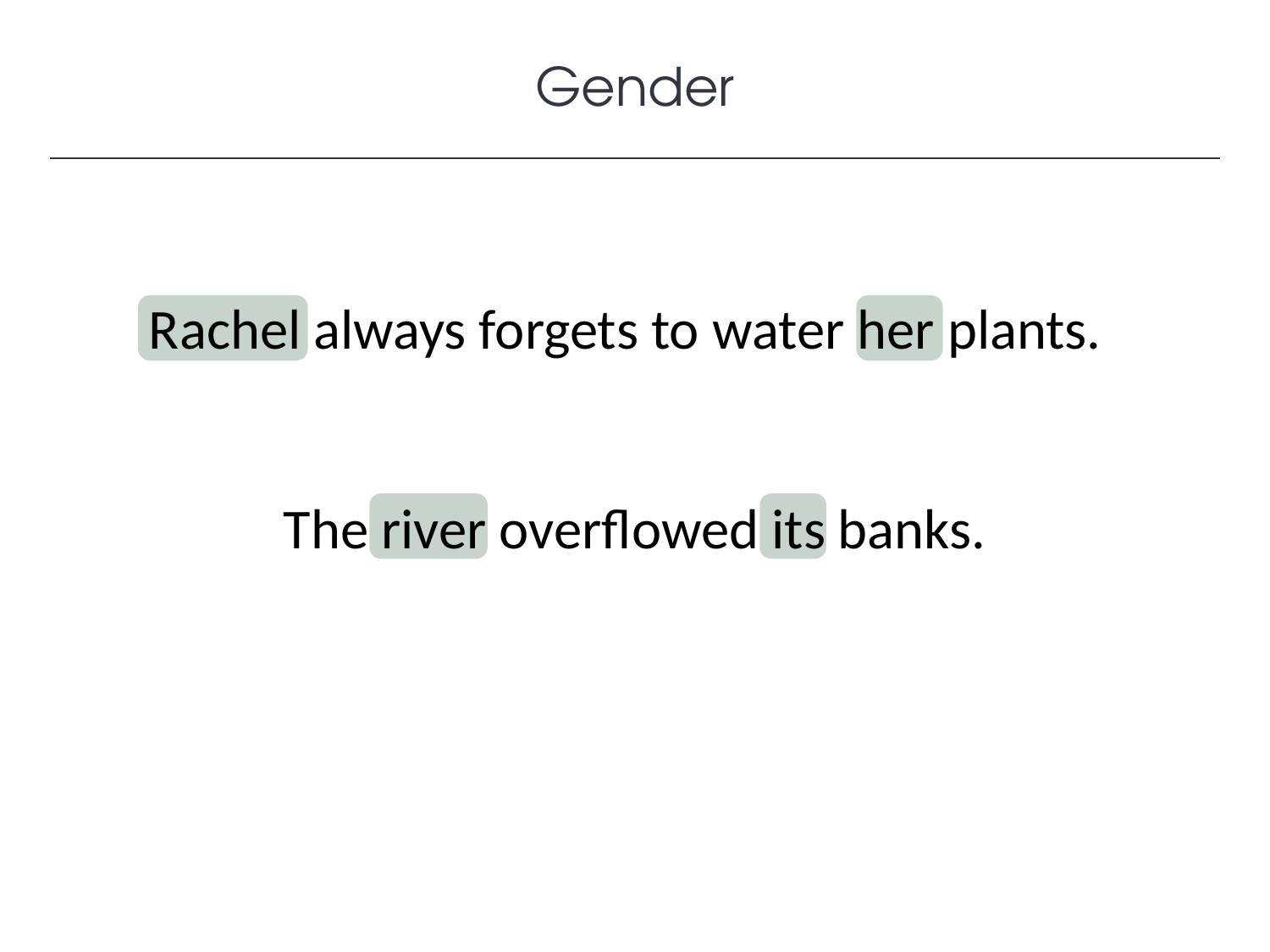

Gender
HAWKES LEARNING
Rachel always forgets to water her plants.

The river overflowed its banks.